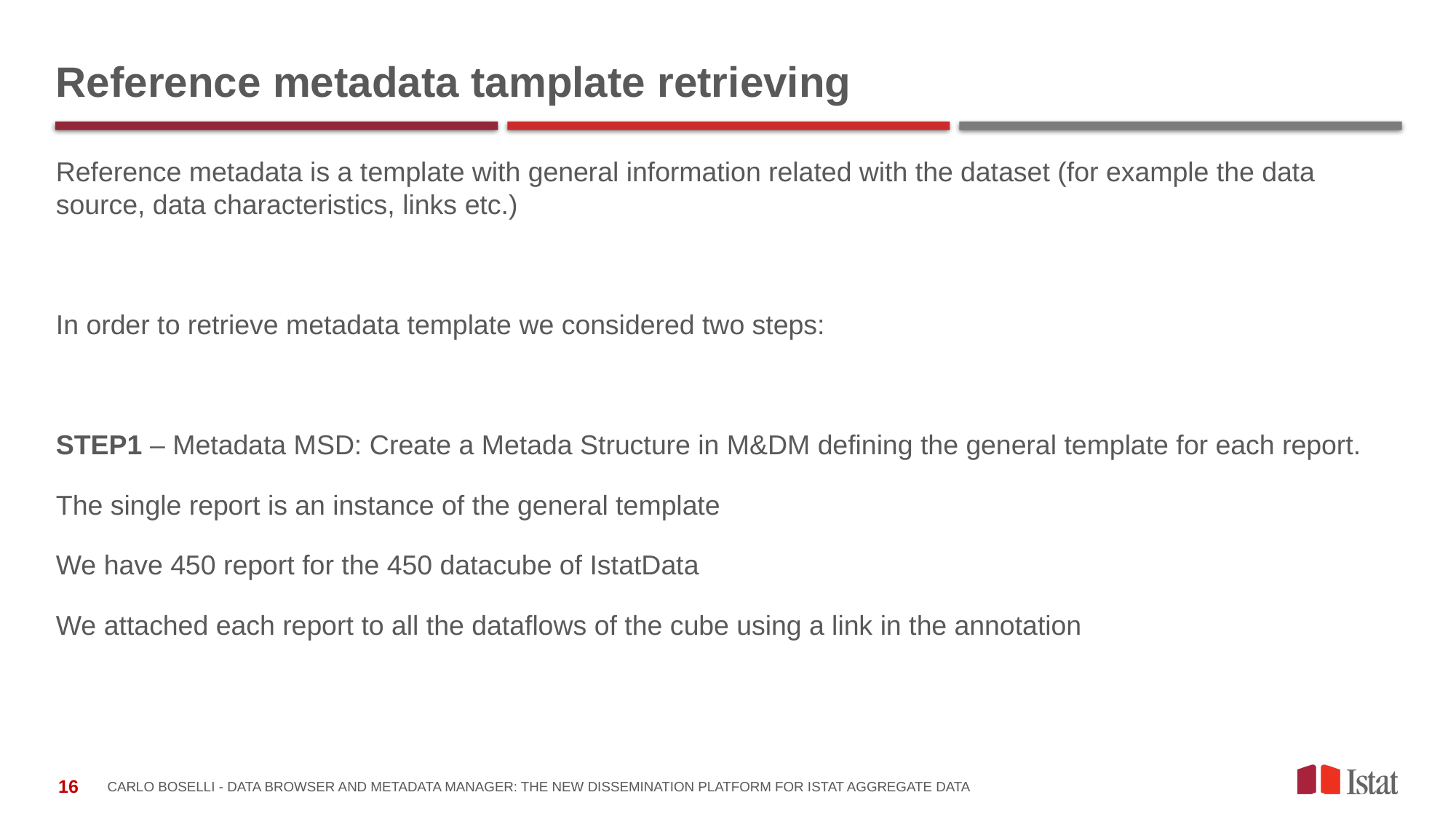

# Reference metadata tamplate retrieving
Reference metadata is a template with general information related with the dataset (for example the data source, data characteristics, links etc.)

In order to retrieve metadata template we considered two steps:

STEP1 – Metadata MSD: Create a Metada Structure in M&DM defining the general template for each report.
The single report is an instance of the general template
We have 450 report for the 450 datacube of IstatData
We attached each report to all the dataflows of the cube using a link in the annotation

CARLO BOSELLI - DATA BROWSER AND METADATA MANAGER: THE NEW DISSEMINATION PLATFORM FOR ISTAT AGGREGATE DATA
16